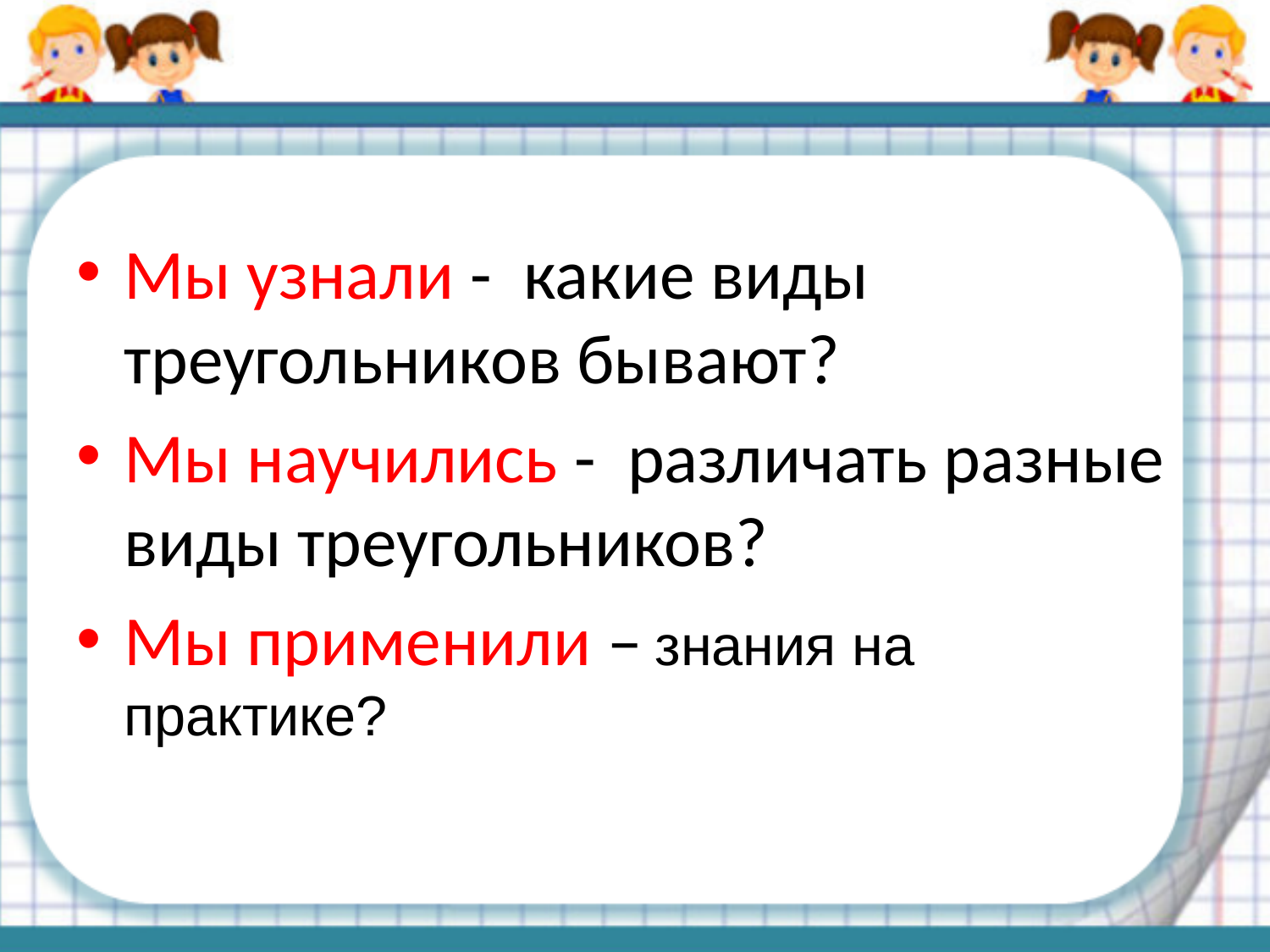

#
Мы узнали -  какие виды треугольников бывают?
Мы научились -  различать разные виды треугольников?
Мы применили – знания на практике?